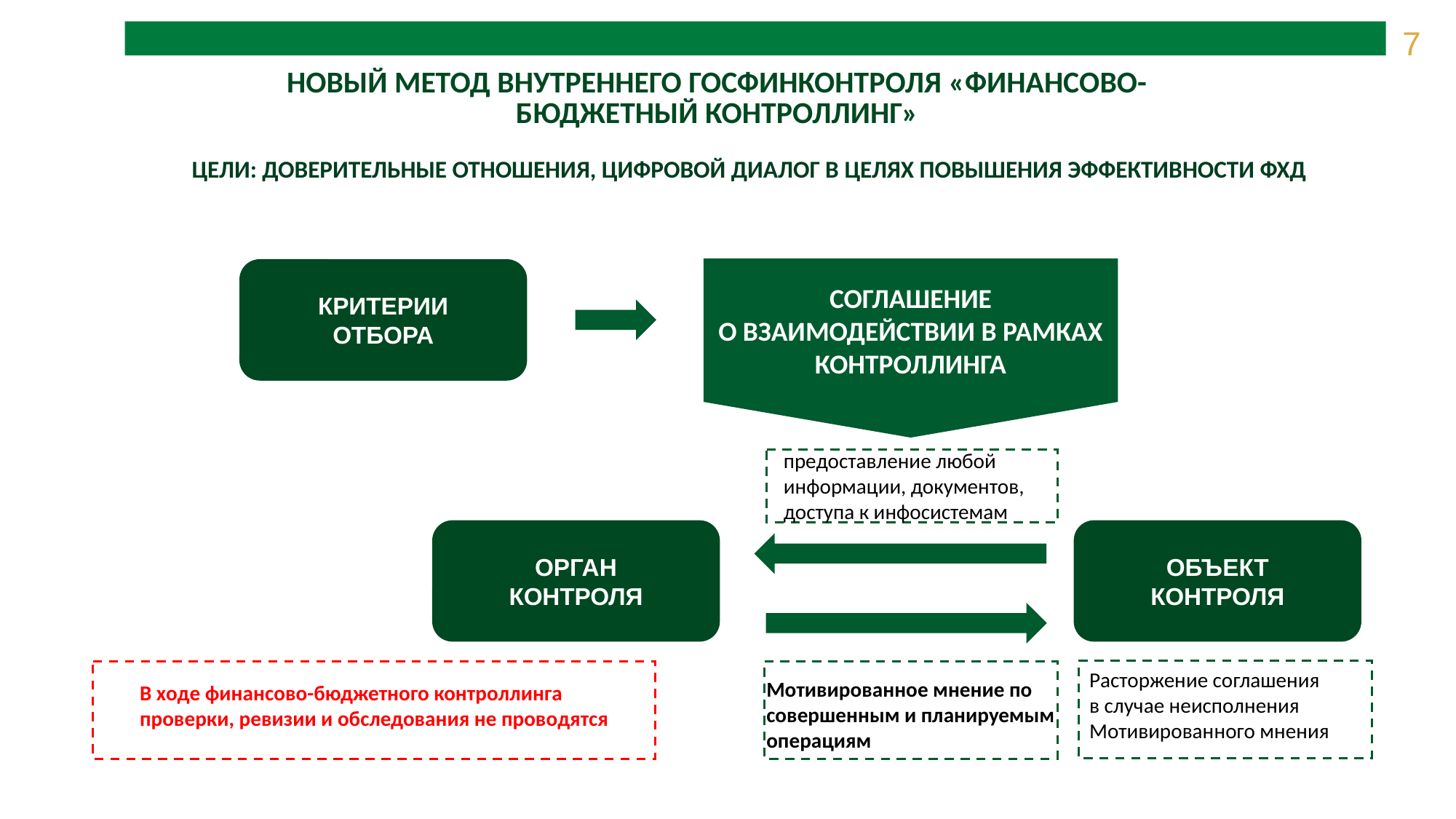

7

| НОВЫЙ МЕТОД ВНУТРЕННЕГО ГОСФИНКОНТРОЛЯ «ФИНАНСОВО-БЮДЖЕТНЫЙ КОНТРОЛЛИНГ» |
| --- |
ЦЕЛИ: ДОВЕРИТЕЛЬНЫЕ ОТНОШЕНИЯ, ЦИФРОВОЙ ДИАЛОГ В ЦЕЛЯХ ПОВЫШЕНИЯ ЭФФЕКТИВНОСТИ ФХД
КРИТЕРИИ
ОТБОРА
СОГЛАШЕНИЕ
О ВЗАИМОДЕЙСТВИИ В РАМКАХ
КОНТРОЛЛИНГА

предоставление любой
информации, документов,
доступа к инфосистемам

ОРГАН
КОНТРОЛЯ

ОБЪЕКТ
КОНТРОЛЯ

Расторжение соглашения
в случае неисполнения
Мотивированного мнения

Мотивированное мнение по совершенным и планируемым операциям
В ходе финансово-бюджетного контроллинга
проверки, ревизии и обследования не проводятся